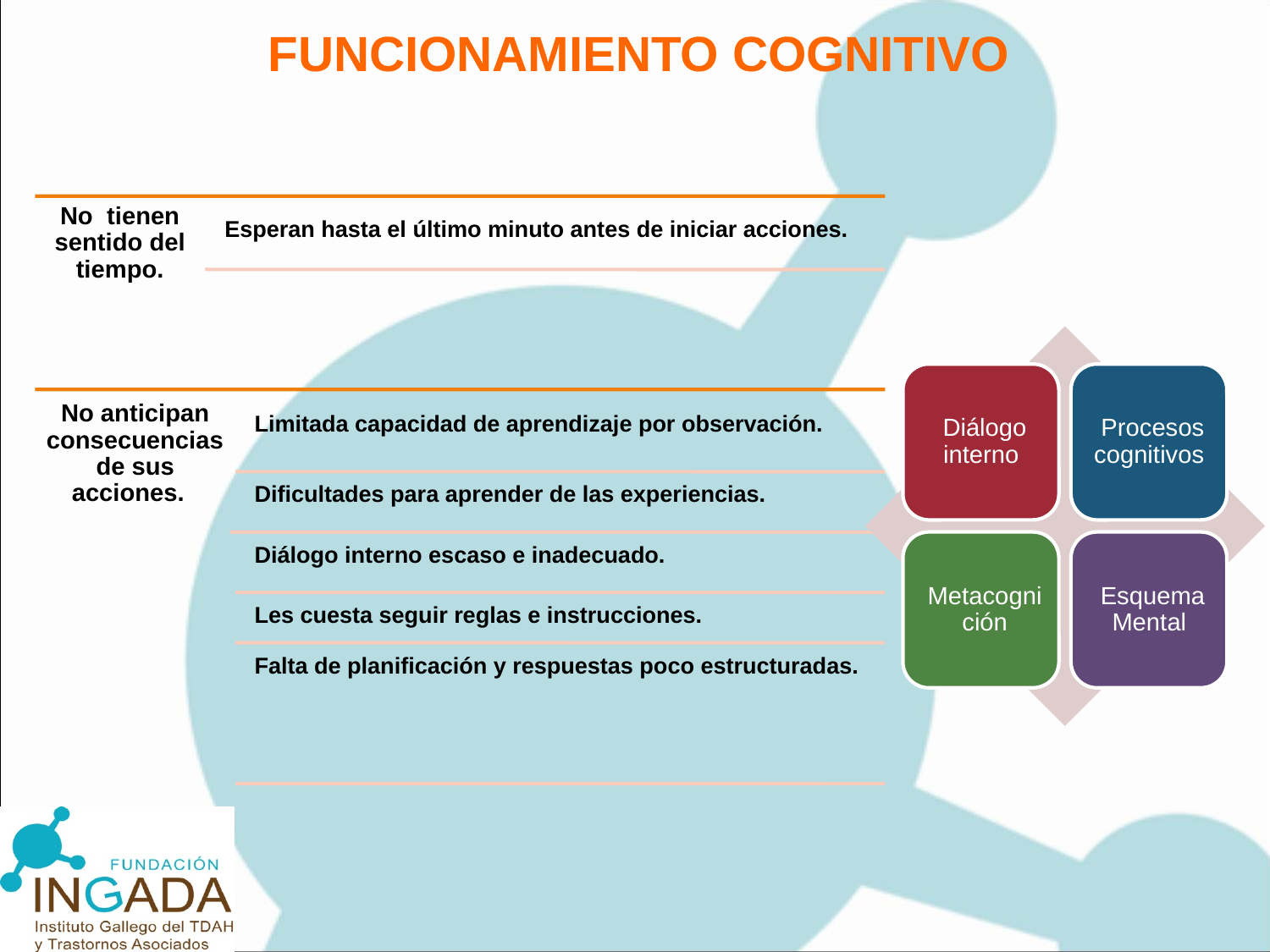

FUNCIONAMIENTO COGNITIVO
No  tienen sentido del tiempo.
Esperan hasta el último minuto antes de iniciar acciones.

No anticipan consecuencias de sus acciones.
Limitada capacidad de aprendizaje por observación.
Dificultades para aprender de las experiencias.
Diálogo interno escaso e inadecuado.
Les cuesta seguir reglas e instrucciones.
Falta de planificación y respuestas poco estructuradas.
Diálogo interno
Procesos cognitivos
Metacognición
Esquema Mental